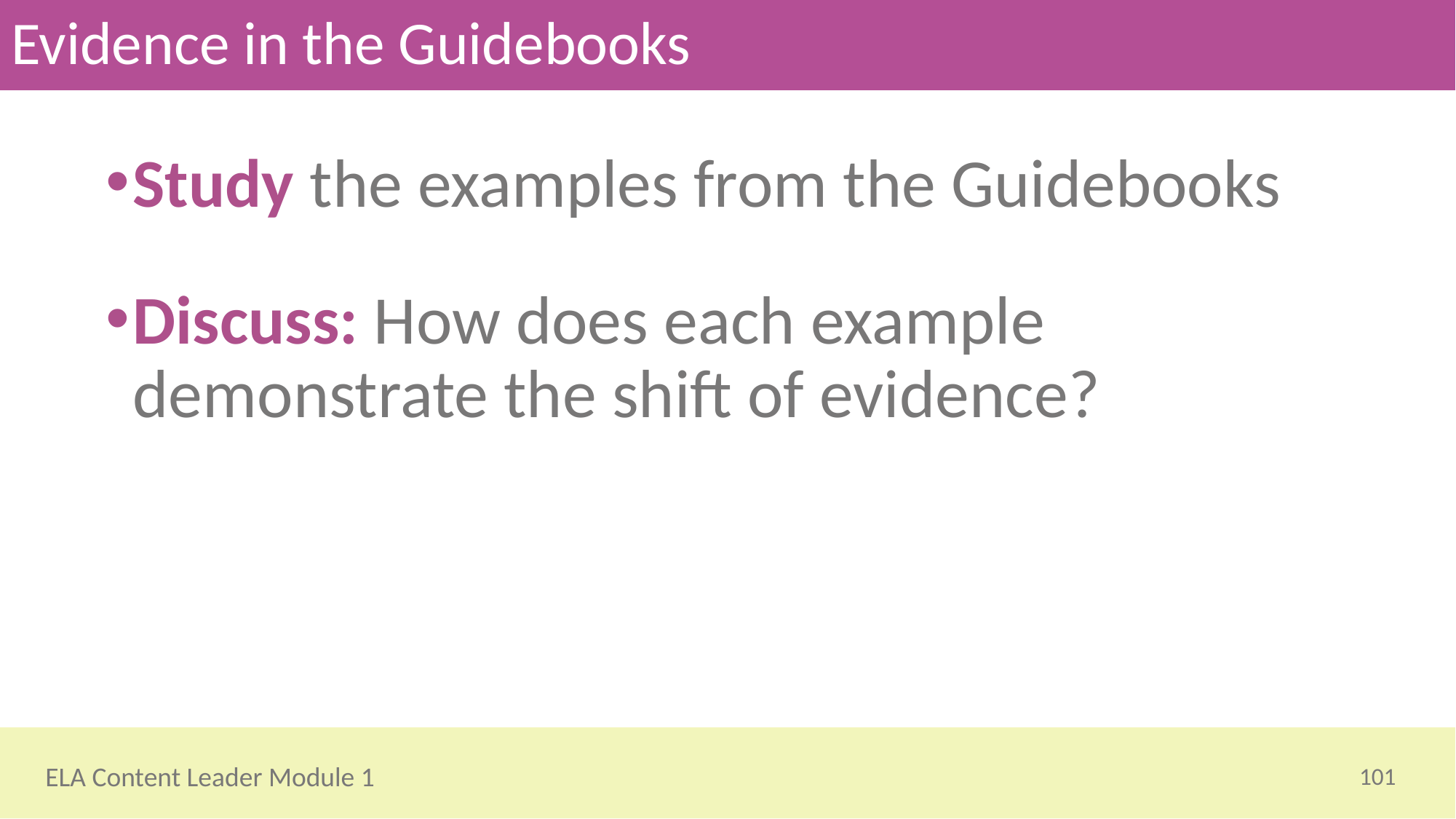

# Evidence in the Guidebooks
Study the examples from the Guidebooks

Discuss: How does each example demonstrate the shift of evidence?

101